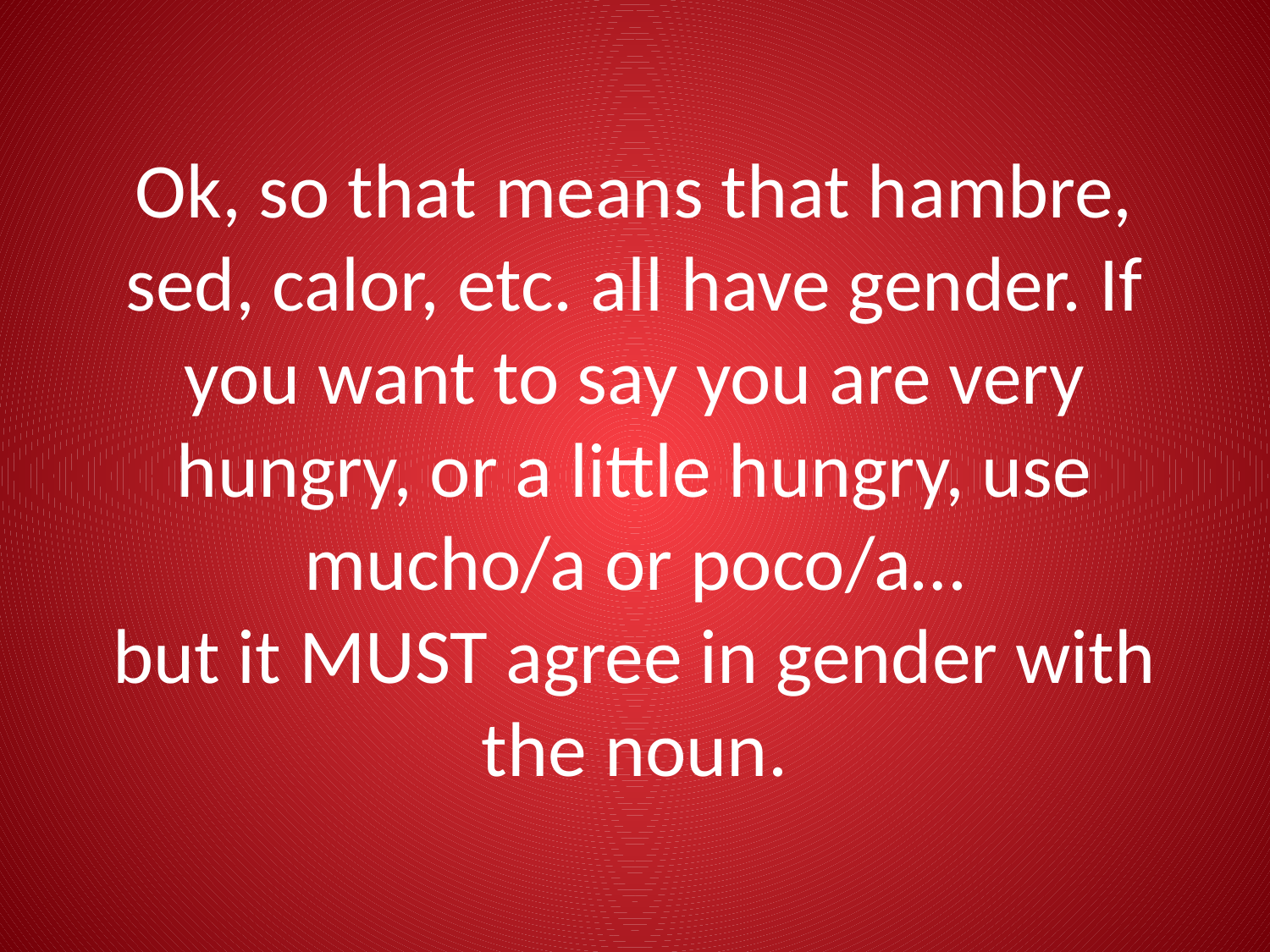

# Ok, so that means that hambre, sed, calor, etc. all have gender. If you want to say you are very hungry, or a little hungry, use mucho/a or poco/a… but it MUST agree in gender with the noun.